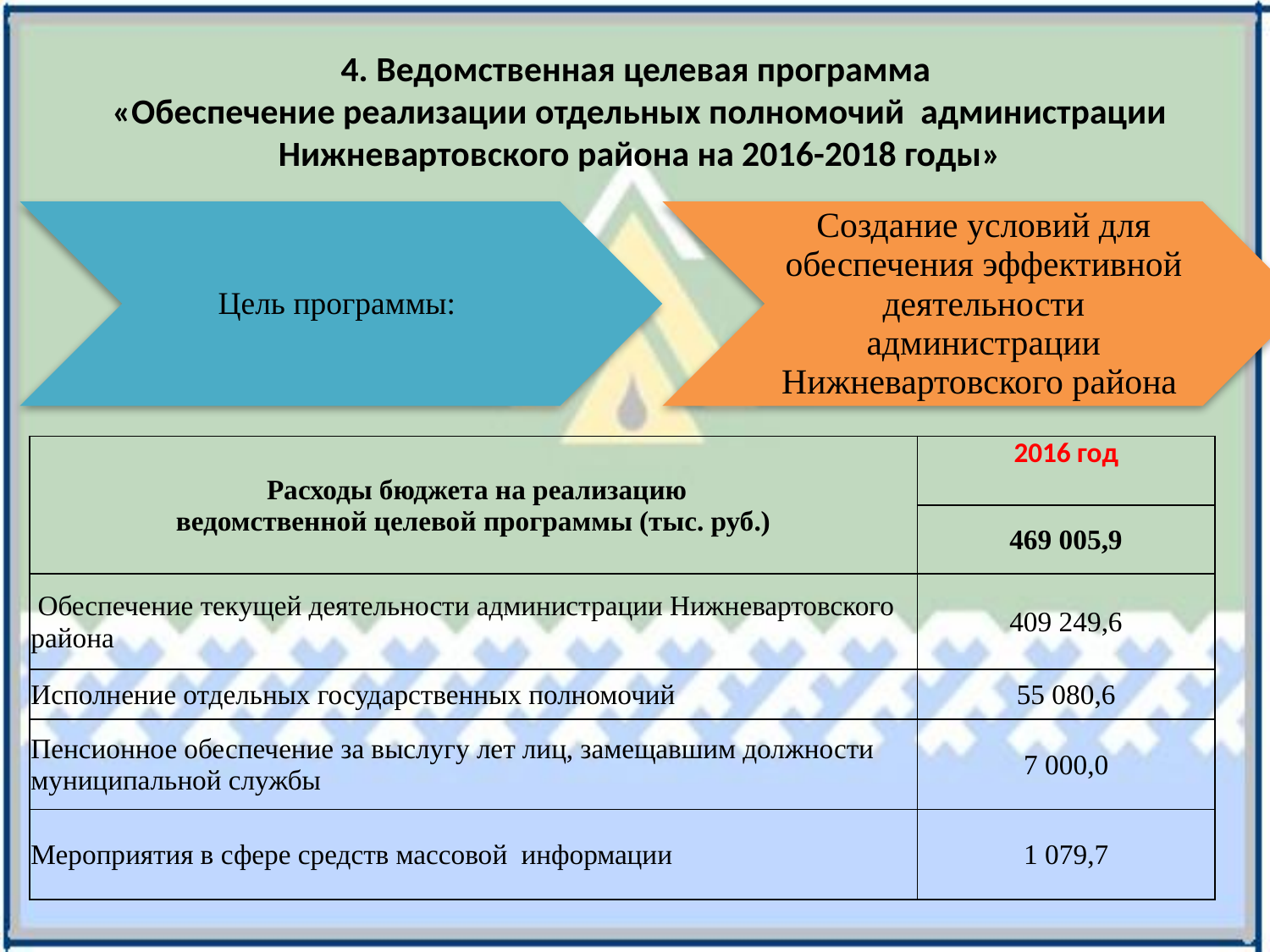

4. Ведомственная целевая программа
«Обеспечение реализации отдельных полномочий  администрации Нижневартовского района на 2016-2018 годы»
Цель программы:
Создание условий для обеспечения эффективной деятельности администрации Нижневартовского района
| Расходы бюджета на реализацию ведомственной целевой программы (тыс. руб.) | 2016 год |
| --- | --- |
|  | 469 005,9 |
| Обеспечение текущей деятельности администрации Нижневартовского района | 409 249,6 |
| Исполнение отдельных государственных полномочий | 55 080,6 |
| Пенсионное обеспечение за выслугу лет лиц, замещавшим должности муниципальной службы | 7 000,0 |
| Мероприятия в сфере средств массовой информации | 1 079,7 |